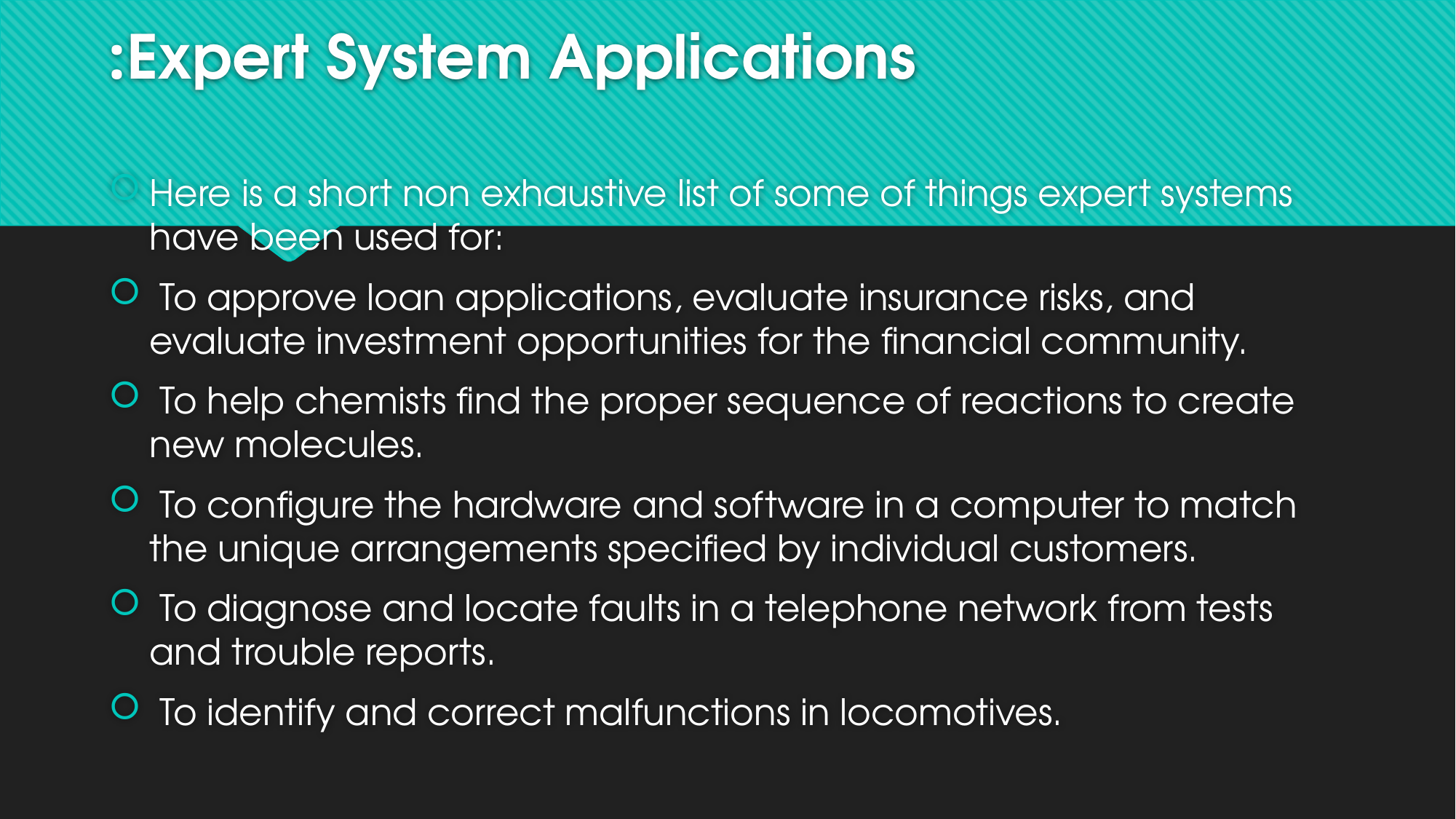

# Expert System Applications:
Here is a short non exhaustive list of some of things expert systems have been used for:
 To approve loan applications, evaluate insurance risks, and evaluate investment opportunities for the financial community.
 To help chemists find the proper sequence of reactions to create new molecules.
 To configure the hardware and software in a computer to match the unique arrangements specified by individual customers.
 To diagnose and locate faults in a telephone network from tests and trouble reports.
 To identify and correct malfunctions in locomotives.